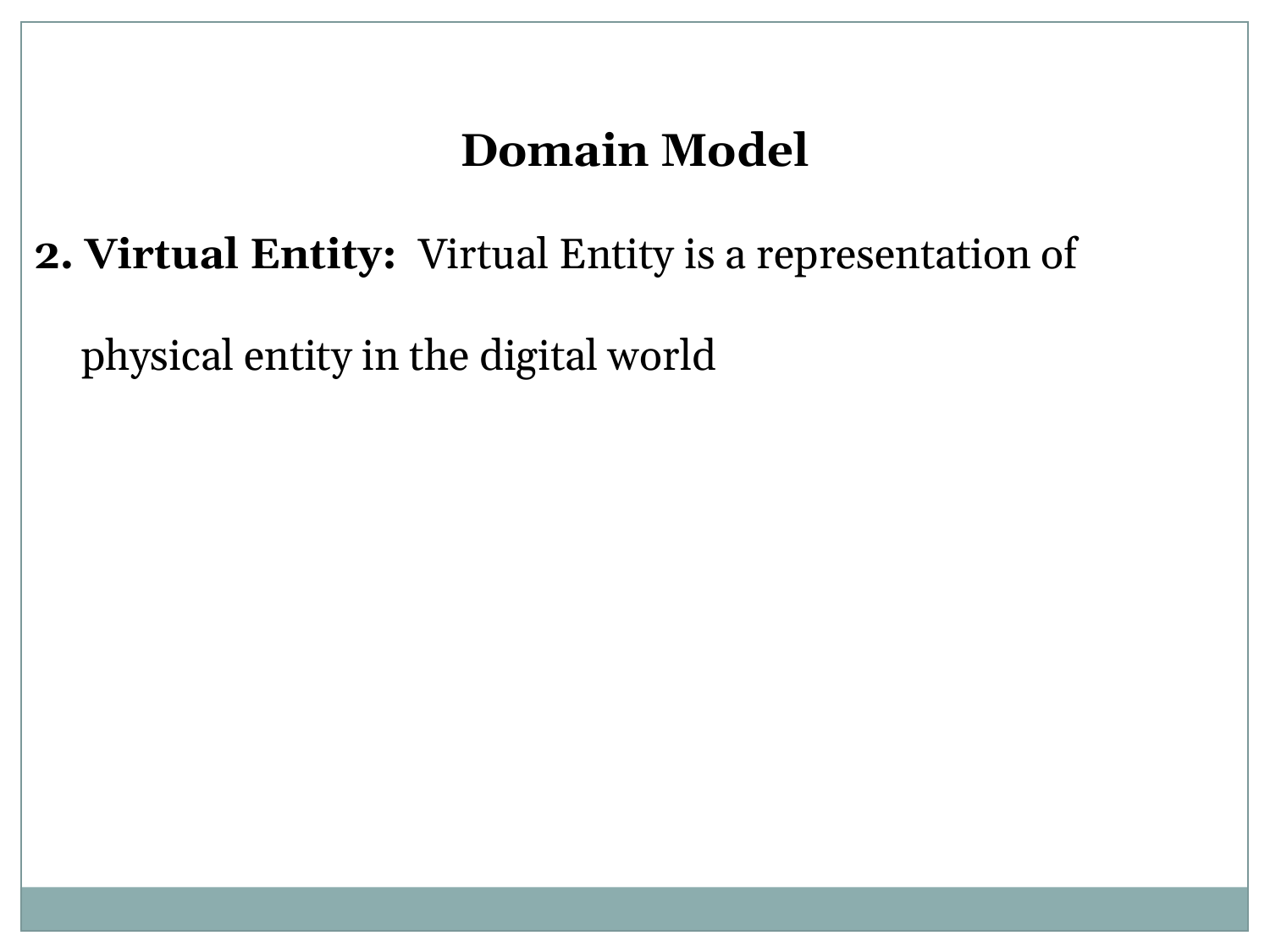

Domain Model
2. Virtual Entity:  Virtual Entity is a representation of physical entity in the digital world